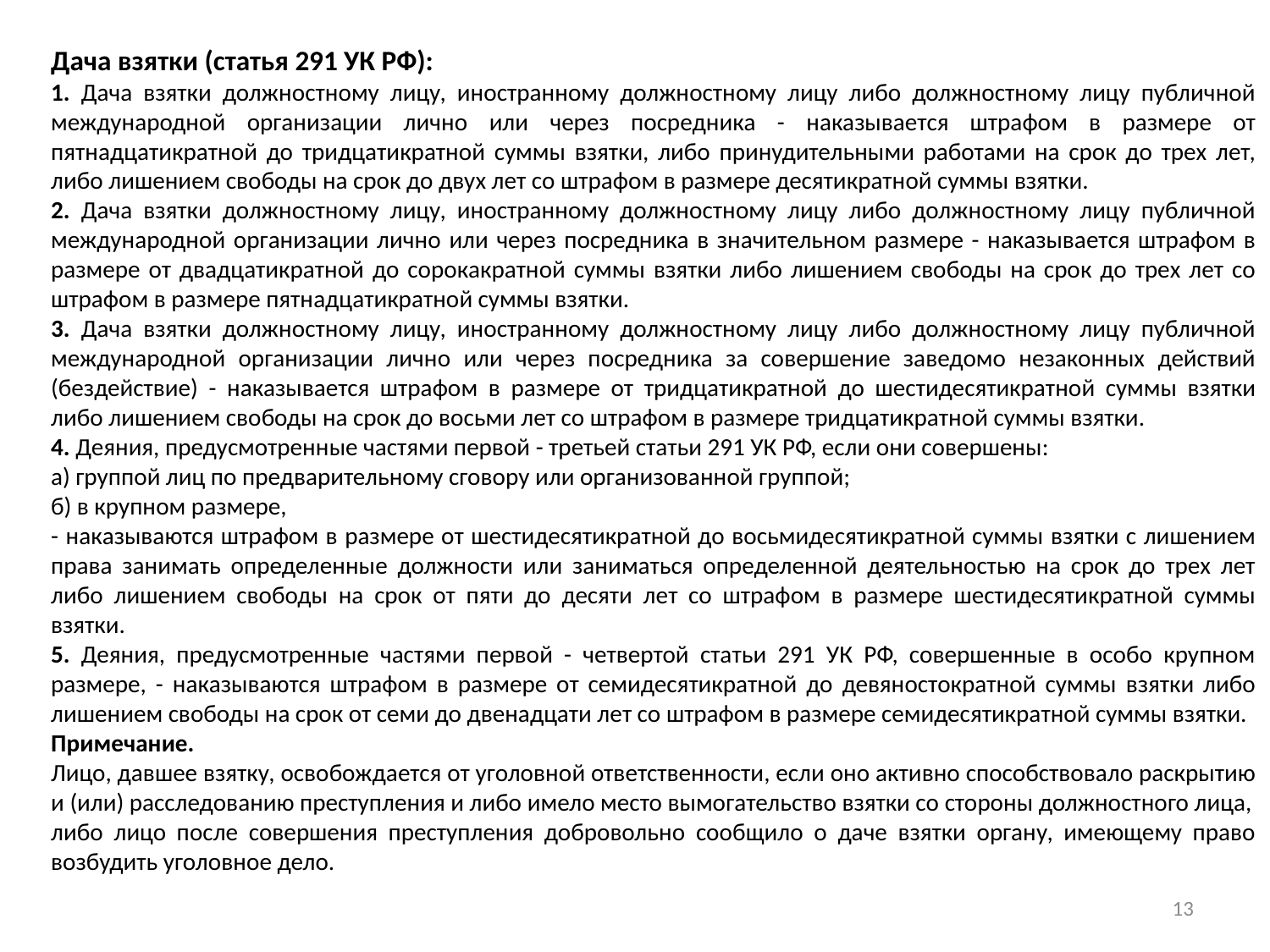

Дача взятки (статья 291 УК РФ):
1. Дача взятки должностному лицу, иностранному должностному лицу либо должностному лицу публичной международной организации лично или через посредника - наказывается штрафом в размере от пятнадцатикратной до тридцатикратной суммы взятки, либо принудительными работами на срок до трех лет, либо лишением свободы на срок до двух лет со штрафом в размере десятикратной суммы взятки.
2. Дача взятки должностному лицу, иностранному должностному лицу либо должностному лицу публичной международной организации лично или через посредника в значительном размере - наказывается штрафом в размере от двадцатикратной до сорокакратной суммы взятки либо лишением свободы на срок до трех лет со штрафом в размере пятнадцатикратной суммы взятки.
3. Дача взятки должностному лицу, иностранному должностному лицу либо должностному лицу публичной международной организации лично или через посредника за совершение заведомо незаконных действий (бездействие) - наказывается штрафом в размере от тридцатикратной до шестидесятикратной суммы взятки либо лишением свободы на срок до восьми лет со штрафом в размере тридцатикратной суммы взятки.
4. Деяния, предусмотренные частями первой - третьей статьи 291 УК РФ, если они совершены:
а) группой лиц по предварительному сговору или организованной группой;
б) в крупном размере,
- наказываются штрафом в размере от шестидесятикратной до восьмидесятикратной суммы взятки с лишением права занимать определенные должности или заниматься определенной деятельностью на срок до трех лет либо лишением свободы на срок от пяти до десяти лет со штрафом в размере шестидесятикратной суммы взятки.
5. Деяния, предусмотренные частями первой - четвертой статьи 291 УК РФ, совершенные в особо крупном размере, - наказываются штрафом в размере от семидесятикратной до девяностократной суммы взятки либо лишением свободы на срок от семи до двенадцати лет со штрафом в размере семидесятикратной суммы взятки.
Примечание.
Лицо, давшее взятку, освобождается от уголовной ответственности, если оно активно способствовало раскрытию и (или) расследованию преступления и либо имело место вымогательство взятки со стороны должностного лица,
либо лицо после совершения преступления добровольно сообщило о даче взятки органу, имеющему право возбудить уголовное дело.
13